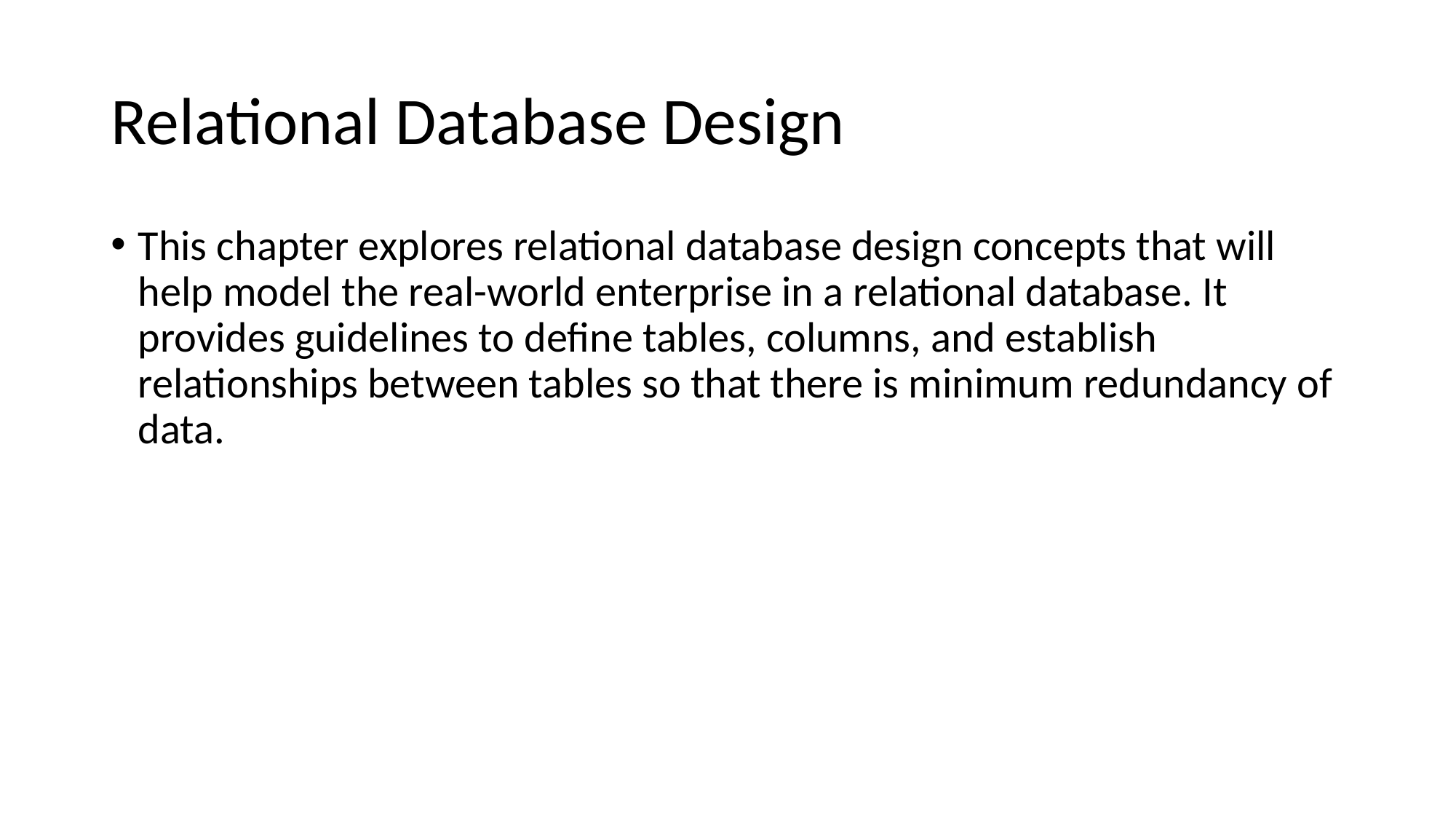

# Relational Database Design
This chapter explores relational database design concepts that will help model the real-world enterprise in a relational database. It provides guidelines to define tables, columns, and establish relationships between tables so that there is minimum redundancy of data.